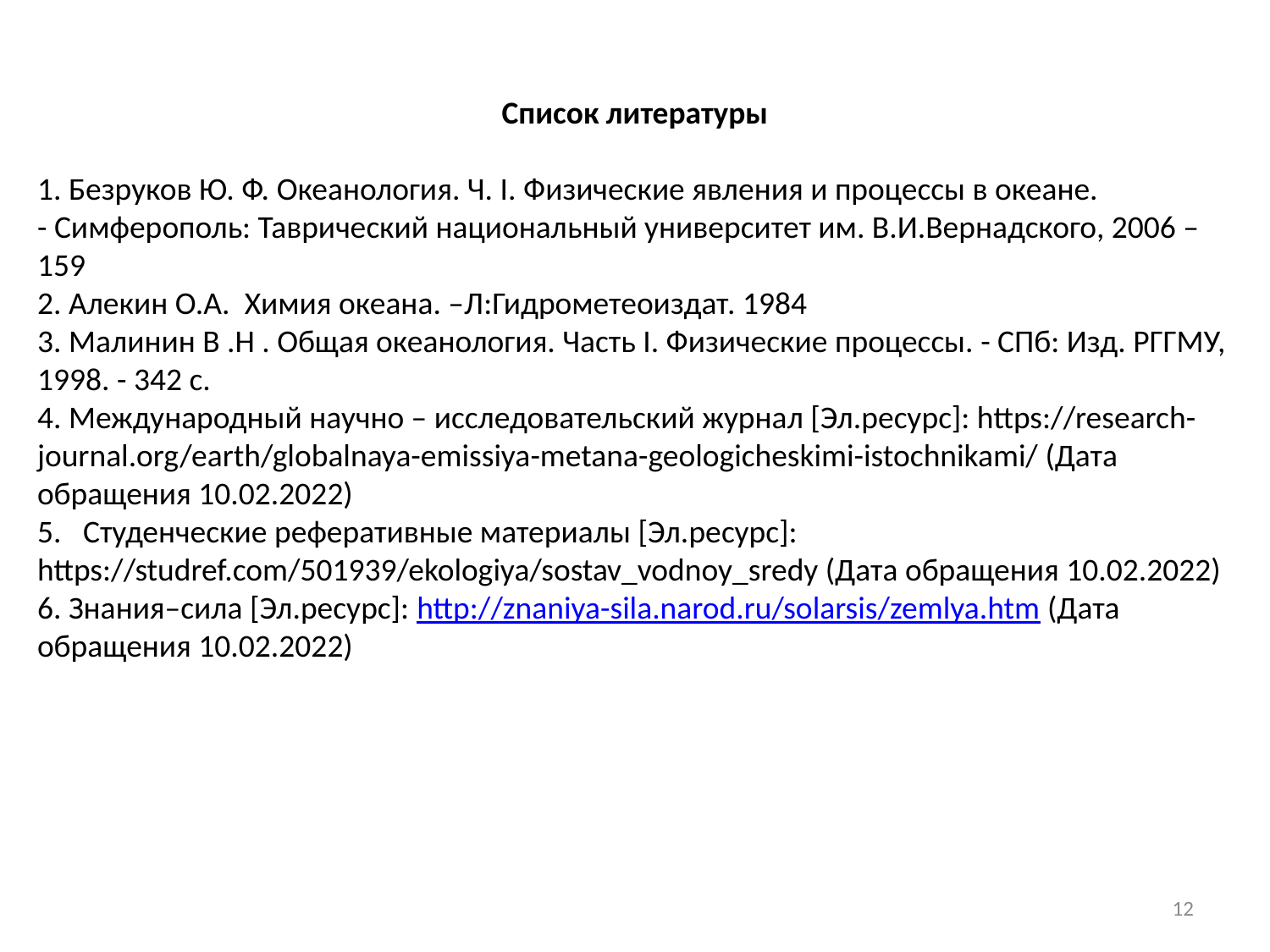

Список литературы

1. Безруков Ю. Ф. Океанология. Ч. I. Физические явления и процессы в океане.
- Симферополь: Таврический национальный университет им. В.И.Вернадского, 2006 – 159
2. Алекин О.А.  Химия океана. –Л:Гидрометеоиздат. 1984
3. Малинин В .Н . Общая океанология. Часть I. Физические процессы. - СПб: Изд. РГГМУ, 1998. - 342 с.
4. Международный научно – исследовательский журнал [Эл.ресурс]: https://research-journal.org/earth/globalnaya-emissiya-metana-geologicheskimi-istochnikami/ (Дата обращения 10.02.2022)
5.   Студенческие реферативные материалы [Эл.ресурс]: https://studref.com/501939/ekologiya/sostav_vodnoy_sredy (Дата обращения 10.02.2022)
6. Знания–сила [Эл.ресурс]: http://znaniya-sila.narod.ru/solarsis/zemlya.htm (Дата обращения 10.02.2022)

12